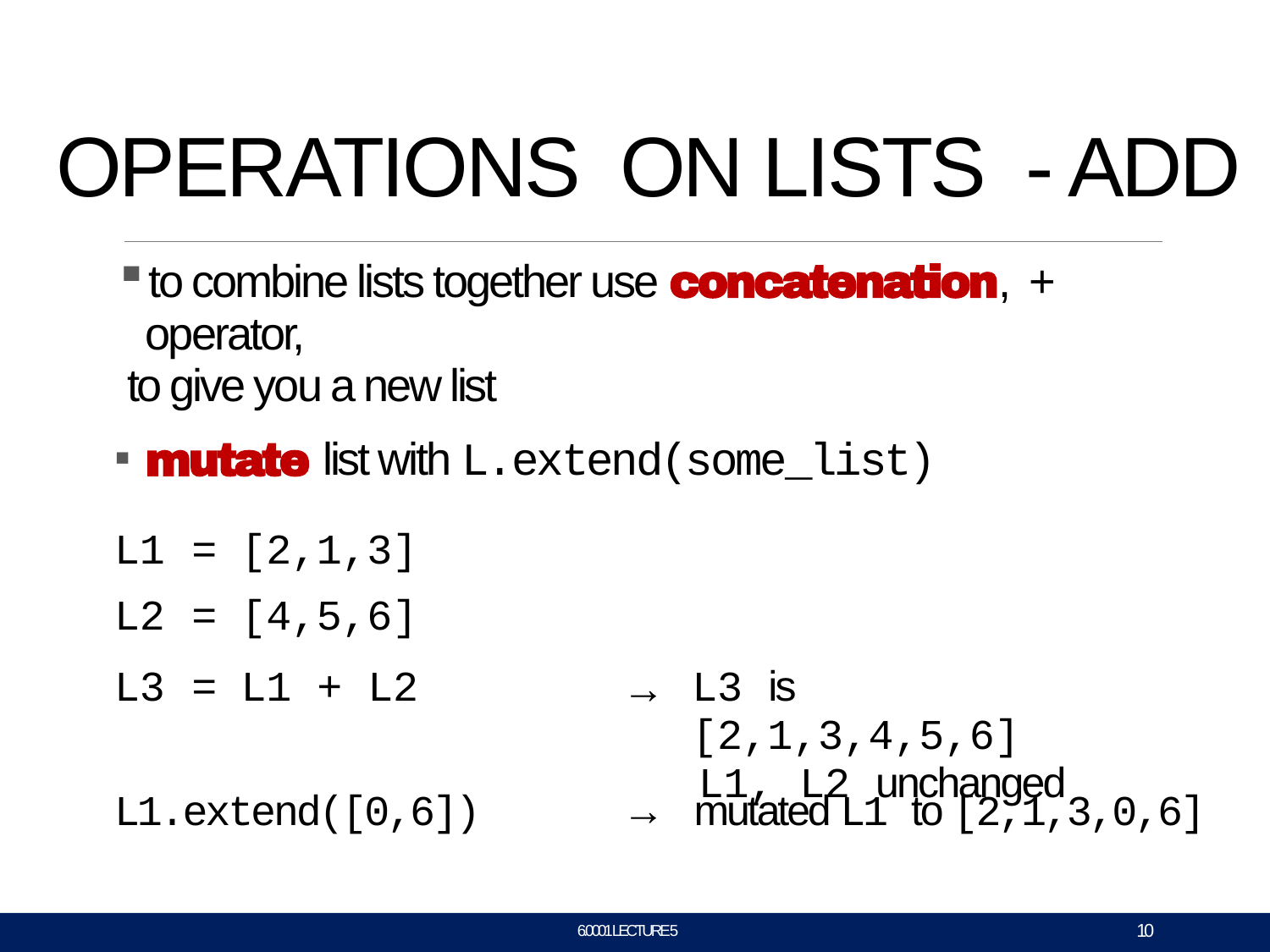

# OPERATIONS  ON LISTS  - ADD

to combine lists together use concatenation,  + operator,
to give you a new list
mutate list with L.extend(some_list)
| L1 | = | [2,1,3] |  |  |
| --- | --- | --- | --- | --- |
| L2 | = | [4,5,6] |  |  |
| L3 | = | L1 + L2 | → | L3 is [2,1,3,4,5,6] L1, L2 unchanged |
L1.extend([0,6])
→ 	mutated L1 to [2,1,3,0,6]
10
6.0001 LECTURE 5